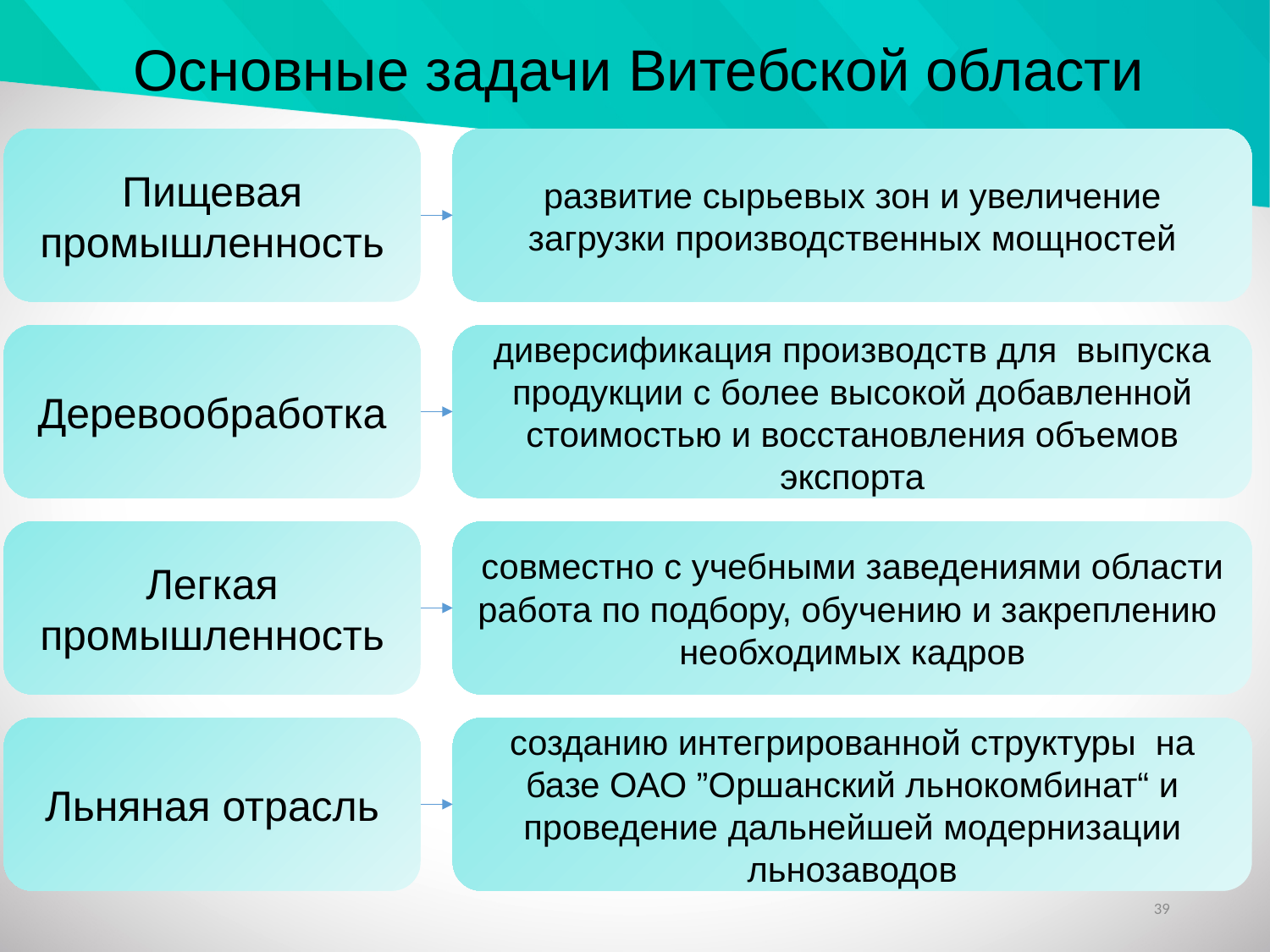

Основные задачи Витебской области
Пищевая промышленность
развитие сырьевых зон и увеличение загрузки производственных мощностей
диверсификация производств для  выпуска продукции с более высокой добавленной стоимостью и восстановления объемов экспорта
Деревообработка
Легкая промышленность
совместно с учебными заведениями области работа по подбору, обучению и закреплению  необходимых кадров
Льняная отрасль
созданию интегрированной структуры  на базе ОАО ”Оршанский льнокомбинат“ и проведение дальнейшей модернизации льнозаводов
39